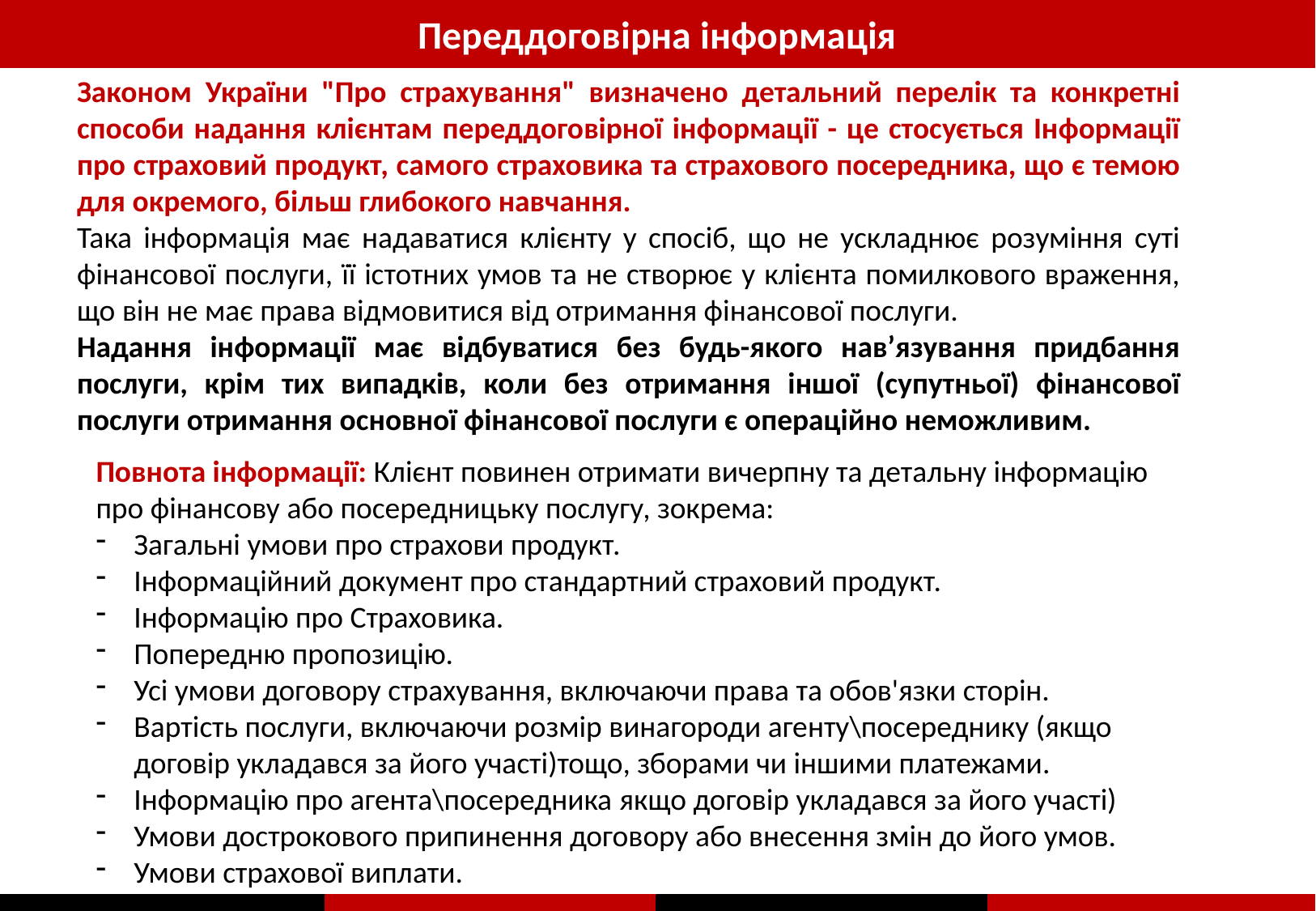

Переддоговірна інформація
Законом України "Про страхування" визначено детальний перелік та конкретні способи надання клієнтам переддоговірної інформації - це стосується Інформації про страховий продукт, самого страховика та страхового посередника, що є темою для окремого, більш глибокого навчання.
Така інформація має надаватися клієнту у спосіб, що не ускладнює розуміння суті фінансової послуги, її істотних умов та не створює у клієнта помилкового враження, що він не має права відмовитися від отримання фінансової послуги.
Надання інформації має відбуватися без будь-якого нав’язування придбання послуги, крім тих випадків, коли без отримання іншої (супутньої) фінансової послуги отримання основної фінансової послуги є операційно неможливим.
Повнота інформації: Клієнт повинен отримати вичерпну та детальну інформацію про фінансову або посередницьку послугу, зокрема:
Загальні умови про страхови продукт.
Інформаційний документ про стандартний страховий продукт.
Інформацію про Страховика.
Попередню пропозицію.
Усі умови договору страхування, включаючи права та обов'язки сторін.
Вартість послуги, включаючи розмір винагороди агенту\посереднику (якщо договір укладався за його участі)тощо, зборами чи іншими платежами.
Інформацію про агента\посередника якщо договір укладався за його участі)
Умови дострокового припинення договору або внесення змін до його умов.
Умови страхової виплати.